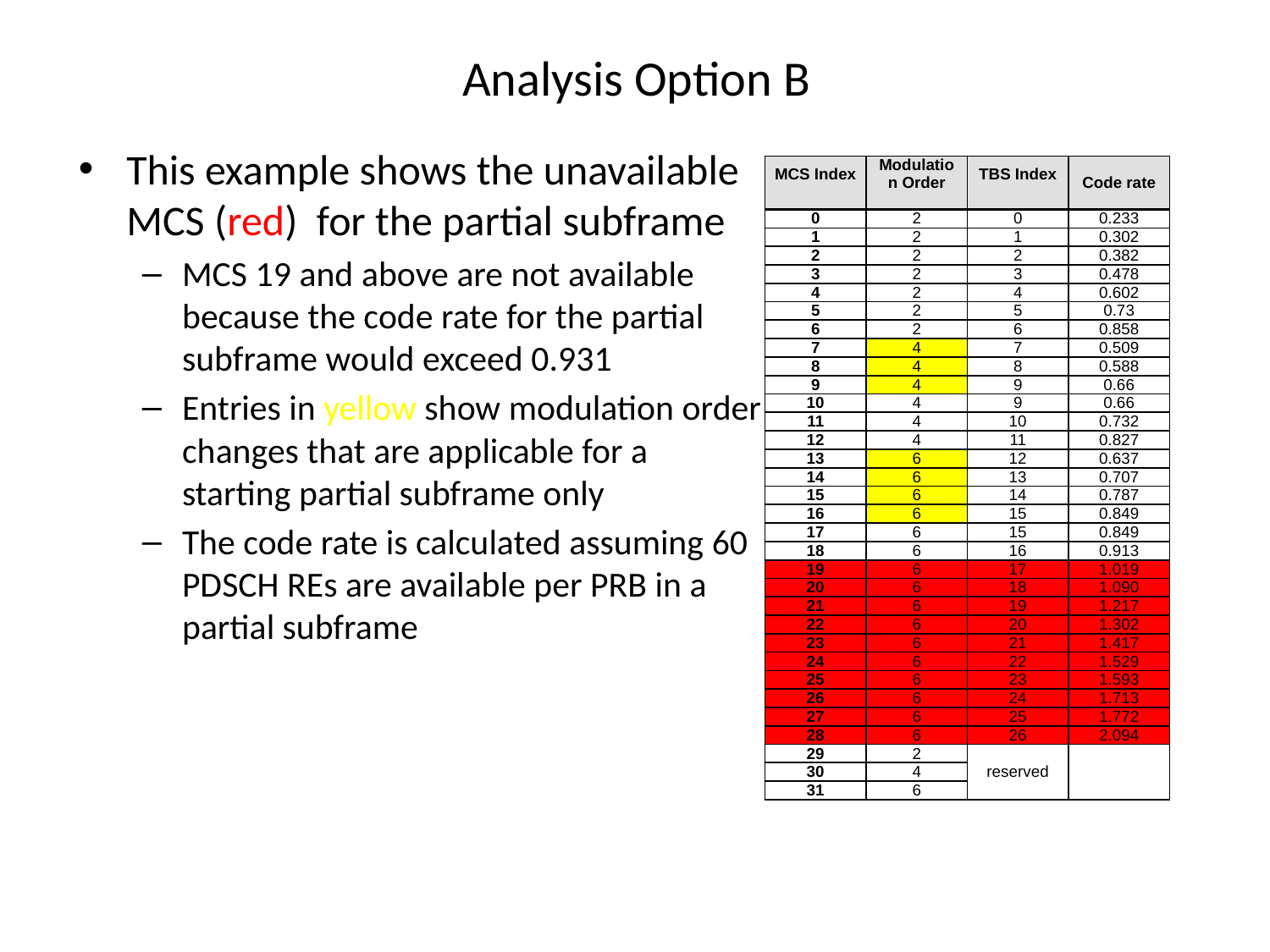

# Analysis Option B

This example shows the unavailable MCS (red)  for the partial subframe
MCS 19 and above are not available because the code rate for the partial subframe would exceed 0.931
Entries in yellow show modulation order changes that are applicable for a starting partial subframe only
The code rate is calculated assuming 60 PDSCH REs are available per PRB in a partial subframe
| MCS Index | Modulation Order | TBS Index | Code rate |
| --- | --- | --- | --- |
| 0 | 2 | 0 | 0.233 |
| 1 | 2 | 1 | 0.302 |
| 2 | 2 | 2 | 0.382 |
| 3 | 2 | 3 | 0.478 |
| 4 | 2 | 4 | 0.602 |
| 5 | 2 | 5 | 0.73 |
| 6 | 2 | 6 | 0.858 |
| 7 | 4 | 7 | 0.509 |
| 8 | 4 | 8 | 0.588 |
| 9 | 4 | 9 | 0.66 |
| 10 | 4 | 9 | 0.66 |
| 11 | 4 | 10 | 0.732 |
| 12 | 4 | 11 | 0.827 |
| 13 | 6 | 12 | 0.637 |
| 14 | 6 | 13 | 0.707 |
| 15 | 6 | 14 | 0.787 |
| 16 | 6 | 15 | 0.849 |
| 17 | 6 | 15 | 0.849 |
| 18 | 6 | 16 | 0.913 |
| 19 | 6 | 17 | 1.019 |
| 20 | 6 | 18 | 1.090 |
| 21 | 6 | 19 | 1.217 |
| 22 | 6 | 20 | 1.302 |
| 23 | 6 | 21 | 1.417 |
| 24 | 6 | 22 | 1.529 |
| 25 | 6 | 23 | 1.593 |
| 26 | 6 | 24 | 1.713 |
| 27 | 6 | 25 | 1.772 |
| 28 | 6 | 26 | 2.094 |
| 29 | 2 | reserved |  |
| 30 | 4 |  |  |
| 31 | 6 |  |  |